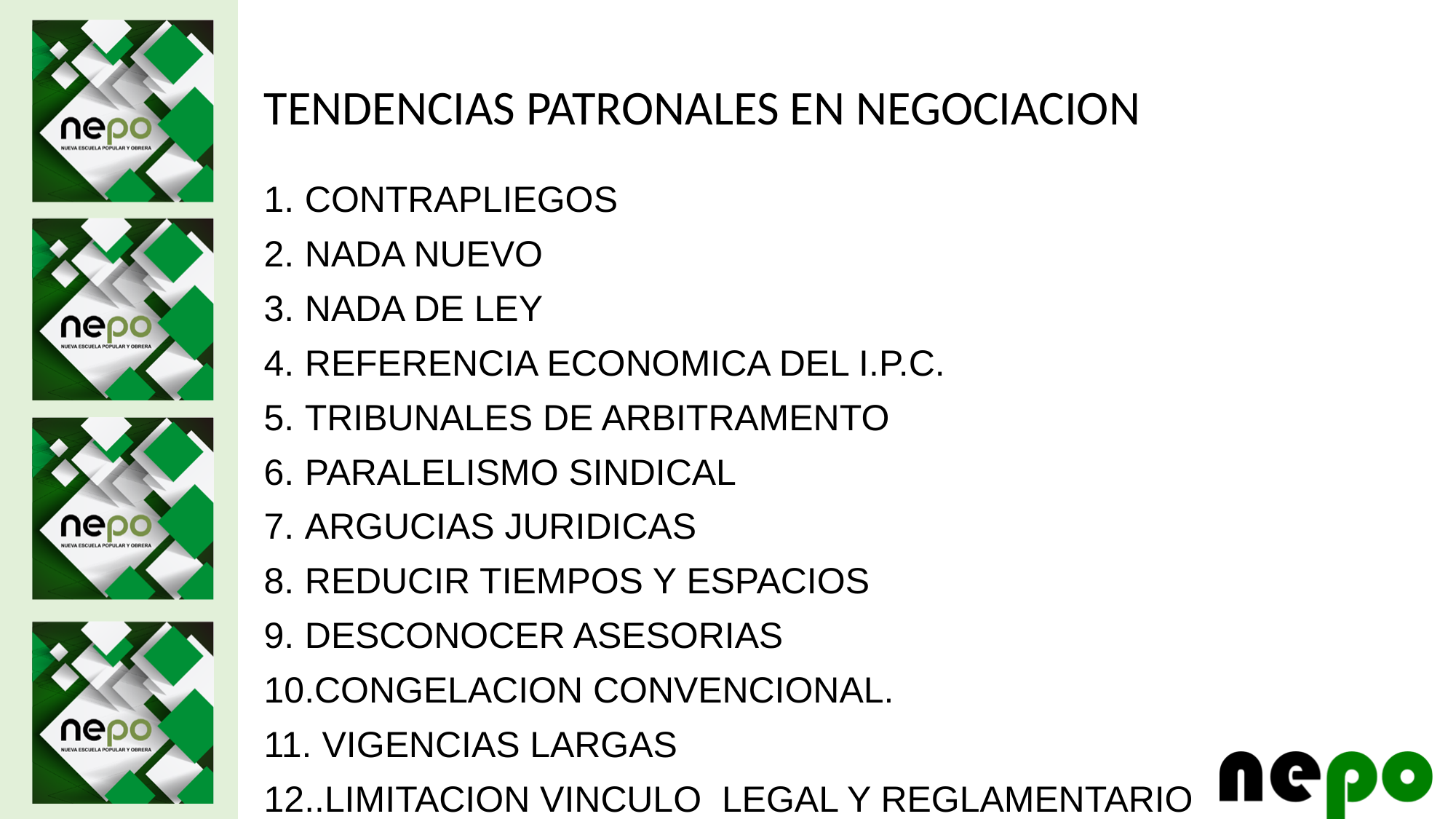

# TENDENCIAS PATRONALES EN NEGOCIACION
CONTRAPLIEGOS
NADA NUEVO
NADA DE LEY
REFERENCIA ECONOMICA DEL I.P.C.
TRIBUNALES DE ARBITRAMENTO
PARALELISMO SINDICAL
ARGUCIAS JURIDICAS
REDUCIR TIEMPOS Y ESPACIOS
DESCONOCER ASESORIAS
CONGELACION CONVENCIONAL.
 VIGENCIAS LARGAS
.LIMITACION VINCULO  LEGAL Y REGLAMENTARIO